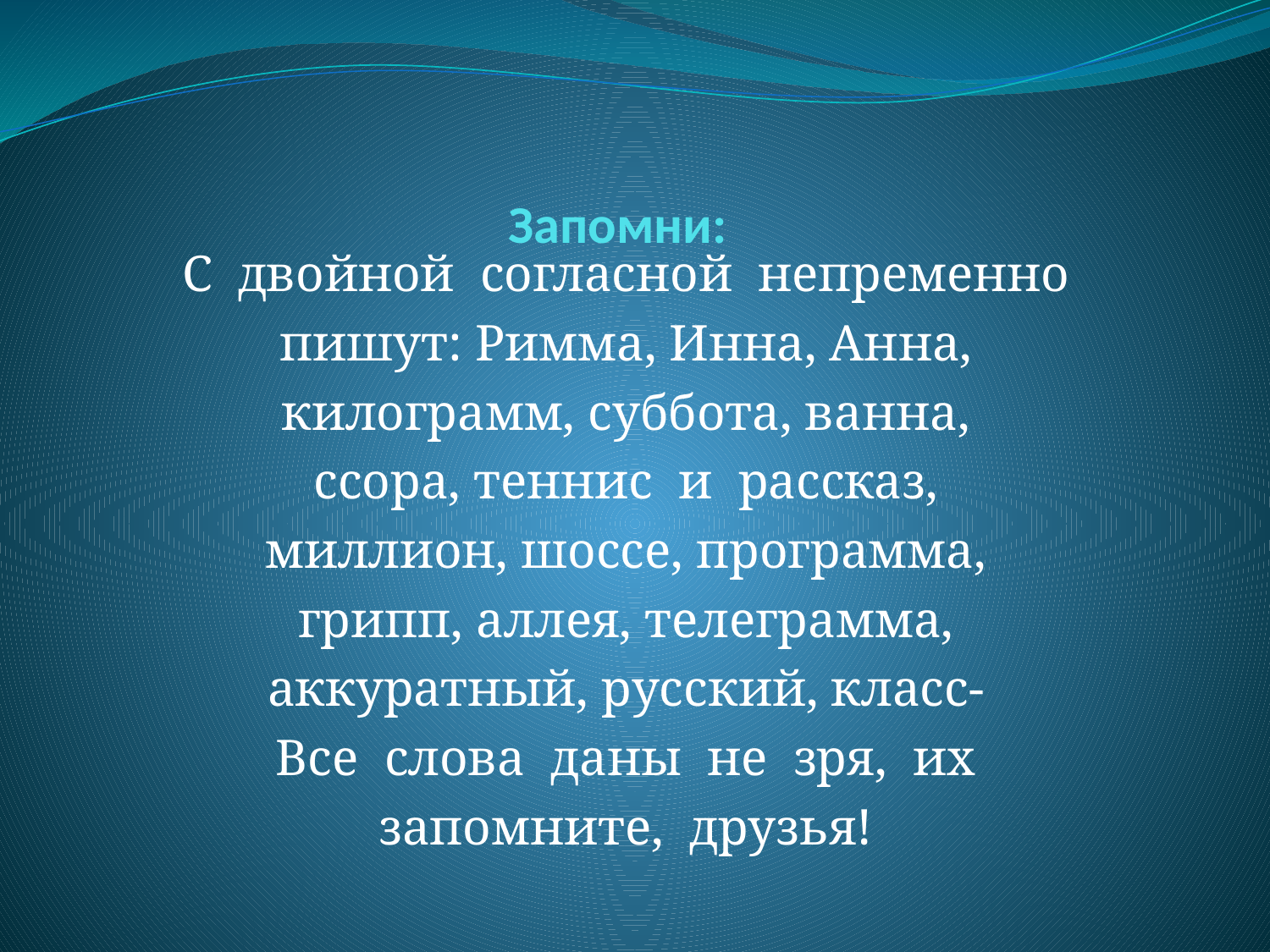

# Запомни:
С  двойной  согласной  непременно
пишут: Римма, Инна, Анна,
килограмм, суббота, ванна,
ссора, теннис  и  рассказ,
миллион, шоссе, программа,
грипп, аллея, телеграмма,
аккуратный, русский, класс-
Все  слова  даны  не  зря,  их
запомните,  друзья!